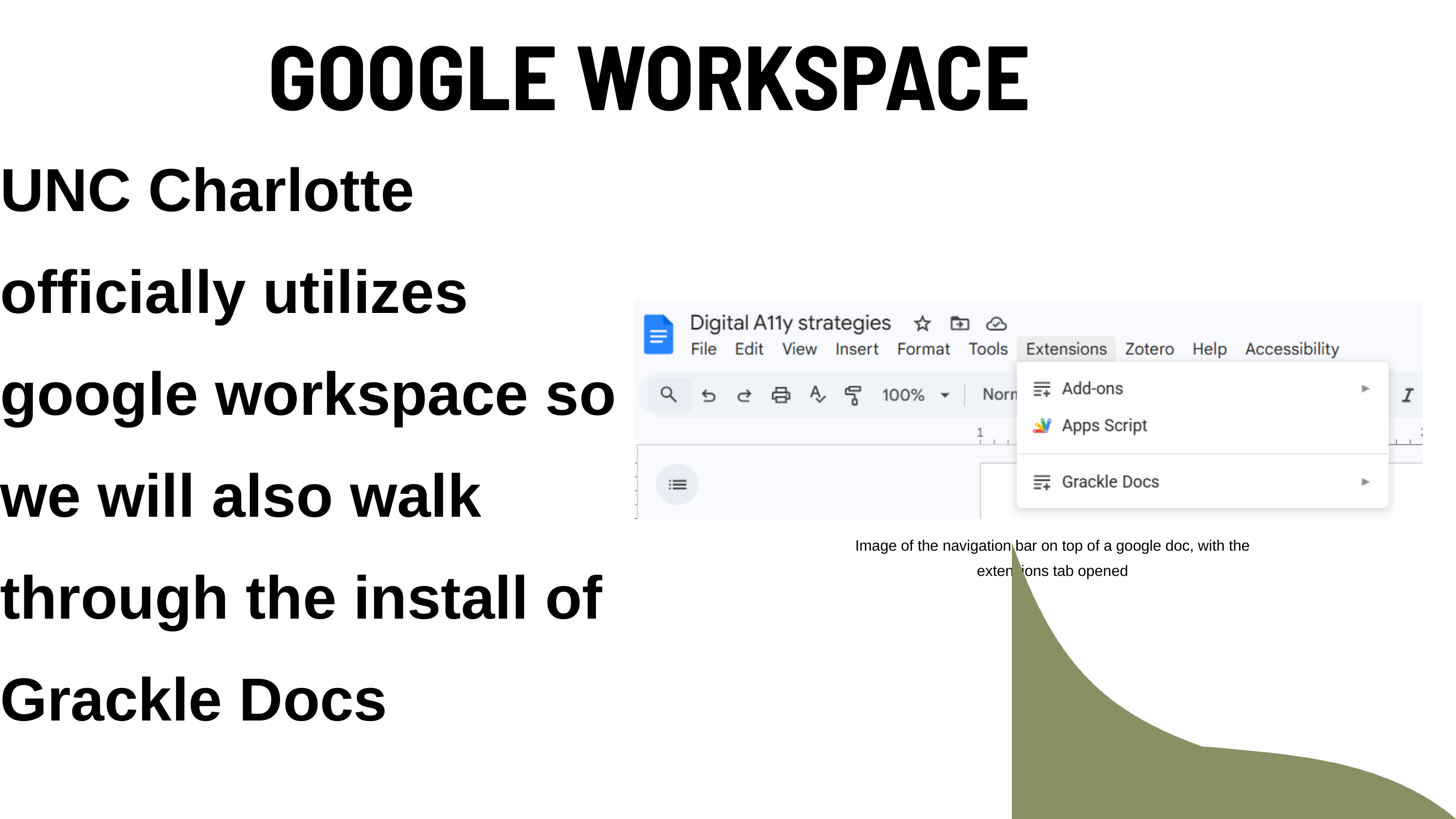

GOOGLE WORKSPACE

UNC Charlotte officially utilizes google workspace so we will also walk through the install of Grackle Docs

Image of the navigation bar on top of a google doc, with the extensions tab opened